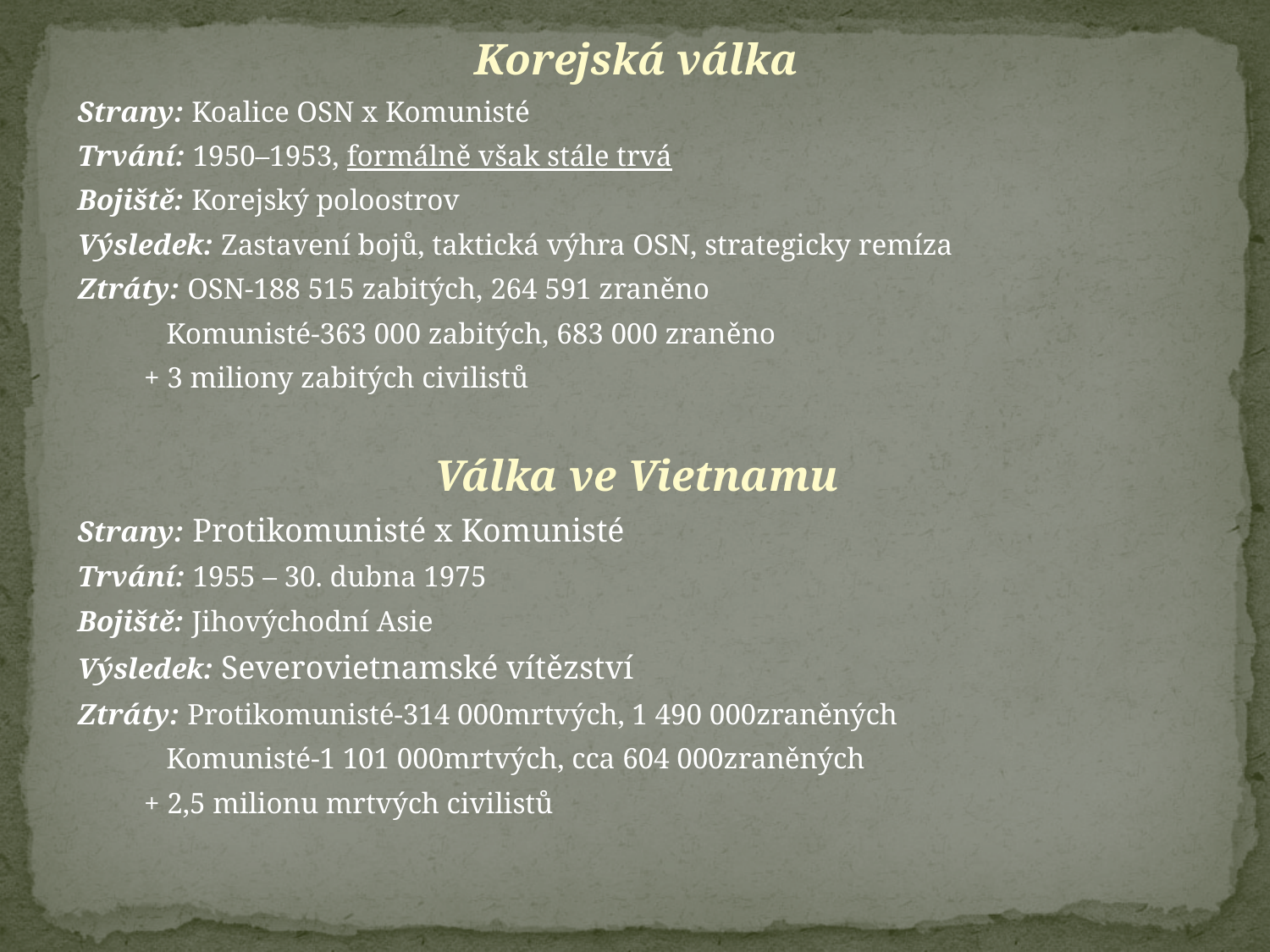

Korejská válka
Strany: Koalice OSN x Komunisté
Trvání: 1950–1953, formálně však stále trvá
Bojiště: Korejský poloostrov
Výsledek: Zastavení bojů, taktická výhra OSN, strategicky remíza
Ztráty: OSN-188 515 zabitých, 264 591 zraněno
            Komunisté-363 000 zabitých, 683 000 zraněno
         + 3 miliony zabitých civilistů

Válka ve Vietnamu
Strany: Protikomunisté x Komunisté
Trvání: 1955 – 30. dubna 1975
Bojiště: Jihovýchodní Asie
Výsledek: Severovietnamské vítězství
Ztráty: Protikomunisté-314 000mrtvých, 1 490 000zraněných
            Komunisté-1 101 000mrtvých, cca 604 000zraněných
         + 2,5 milionu mrtvých civilistů